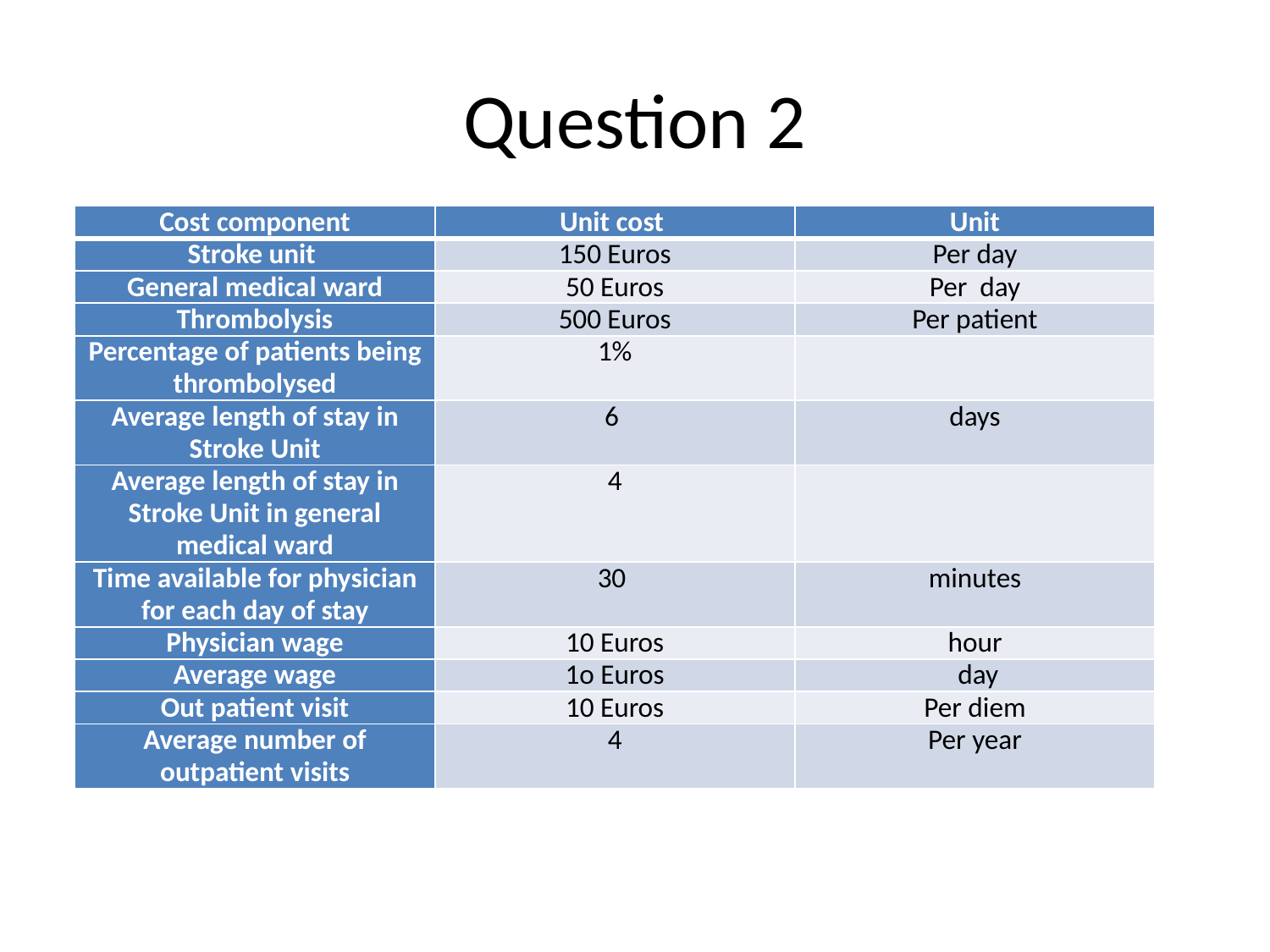

# Question 2
| Cost component | Unit cost | Unit |
| --- | --- | --- |
| Stroke unit | 150 Euros | Per day |
| General medical ward | 50 Euros | Per day |
| Thrombolysis | 500 Euros | Per patient |
| Percentage of patients being thrombolysed | 1% |  |
| Average length of stay in Stroke Unit | 6 | days |
| Average length of stay in Stroke Unit in general medical ward | 4 |  |
| Time available for physician for each day of stay | 30 | minutes |
| Physician wage | 10 Euros | hour |
| Average wage | 1o Euros | day |
| Out patient visit | 10 Euros | Per diem |
| Average number of outpatient visits | 4 | Per year |